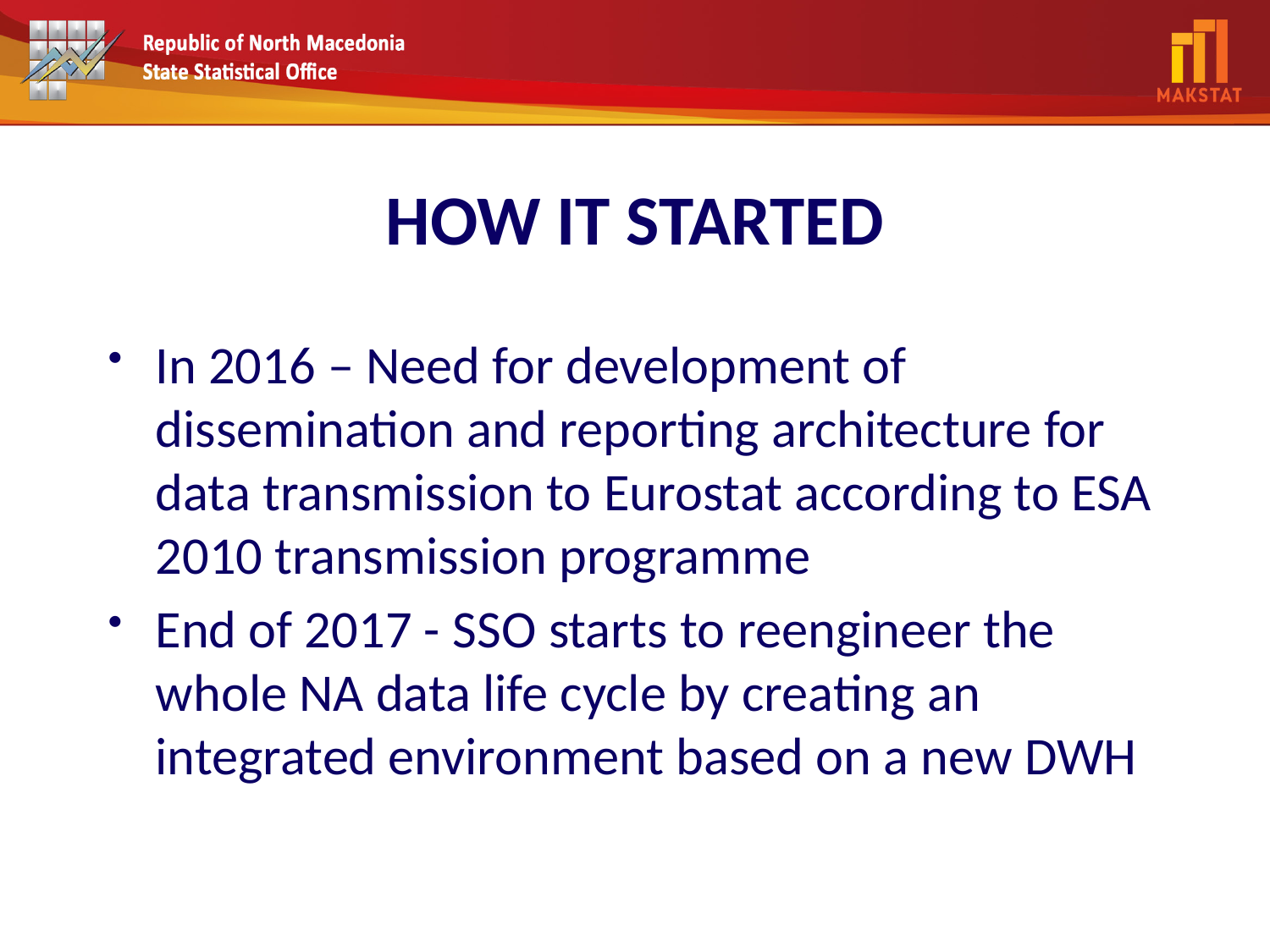

# HOW IT STARTED
In 2016 – Need for development of dissemination and reporting architecture for data transmission to Eurostat according to ESA 2010 transmission programme
End of 2017 - SSO starts to reengineer the whole NA data life cycle by creating an integrated environment based on a new DWH